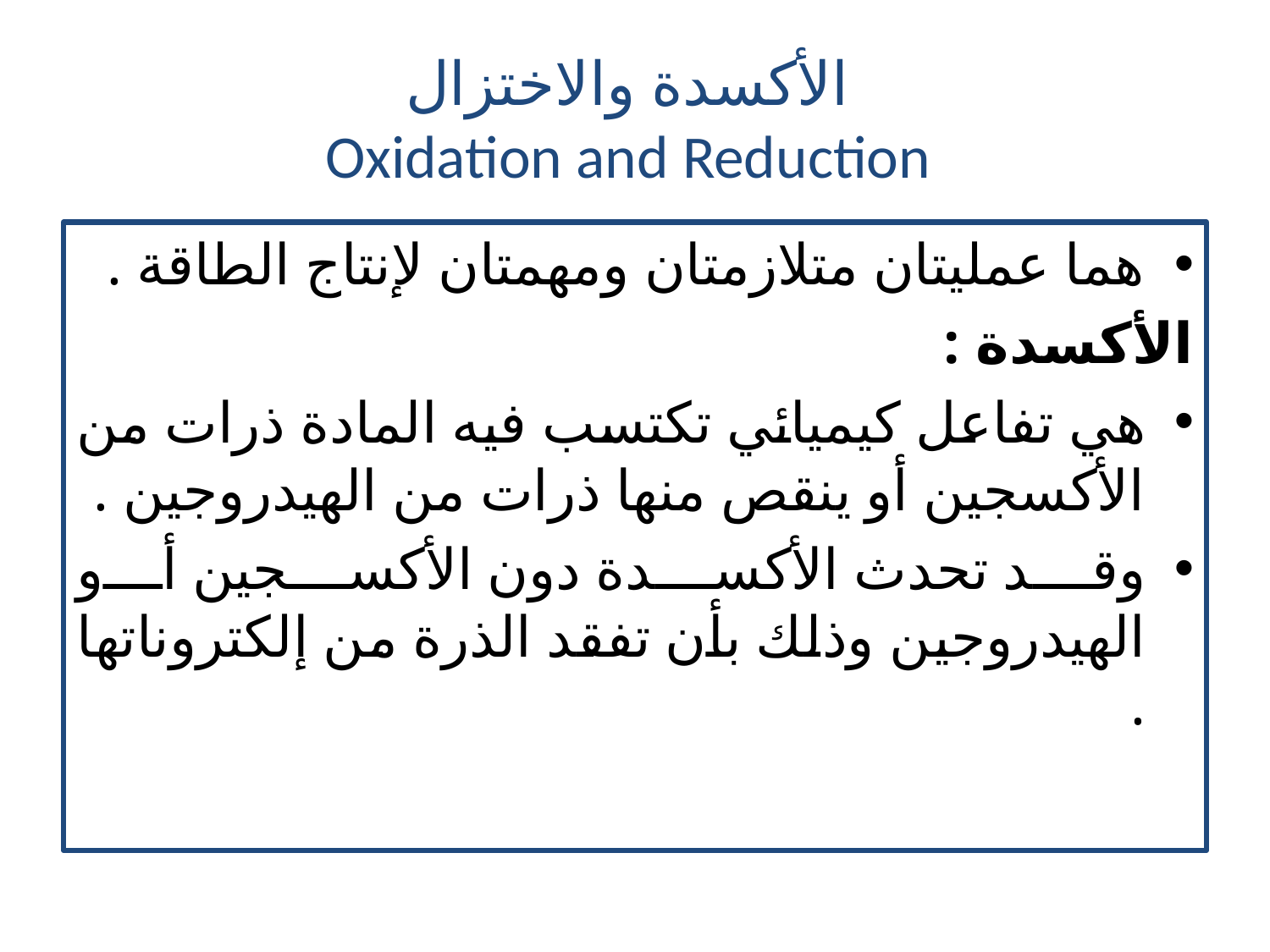

# الأكسدة والاختزال Oxidation and Reduction
هما عمليتان متلازمتان ومهمتان لإنتاج الطاقة .
الأكسدة :
هي تفاعل كيميائي تكتسب فيه المادة ذرات من الأكسجين أو ينقص منها ذرات من الهيدروجين .
وقد تحدث الأكسدة دون الأكسجين أو الهيدروجين وذلك بأن تفقد الذرة من إلكتروناتها .